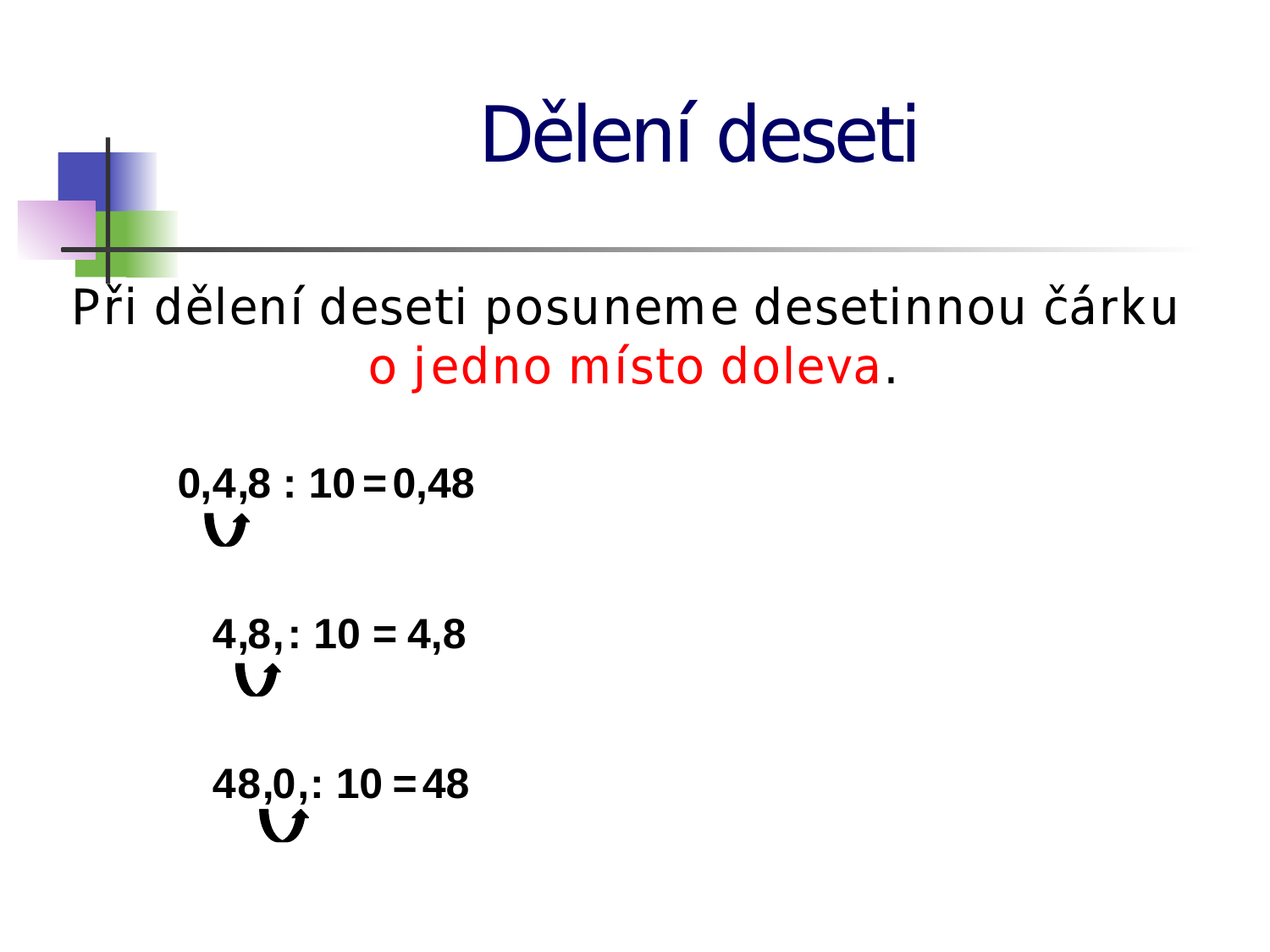

# Dělení deseti
Při dělení deseti posuneme desetinnou čárku
o jedno místo doleva.
0
,
4
,
8
: 10
=
0,48

4
,
8
,
: 10
=
4,8

: 10
=
4
8
,
0
,
48